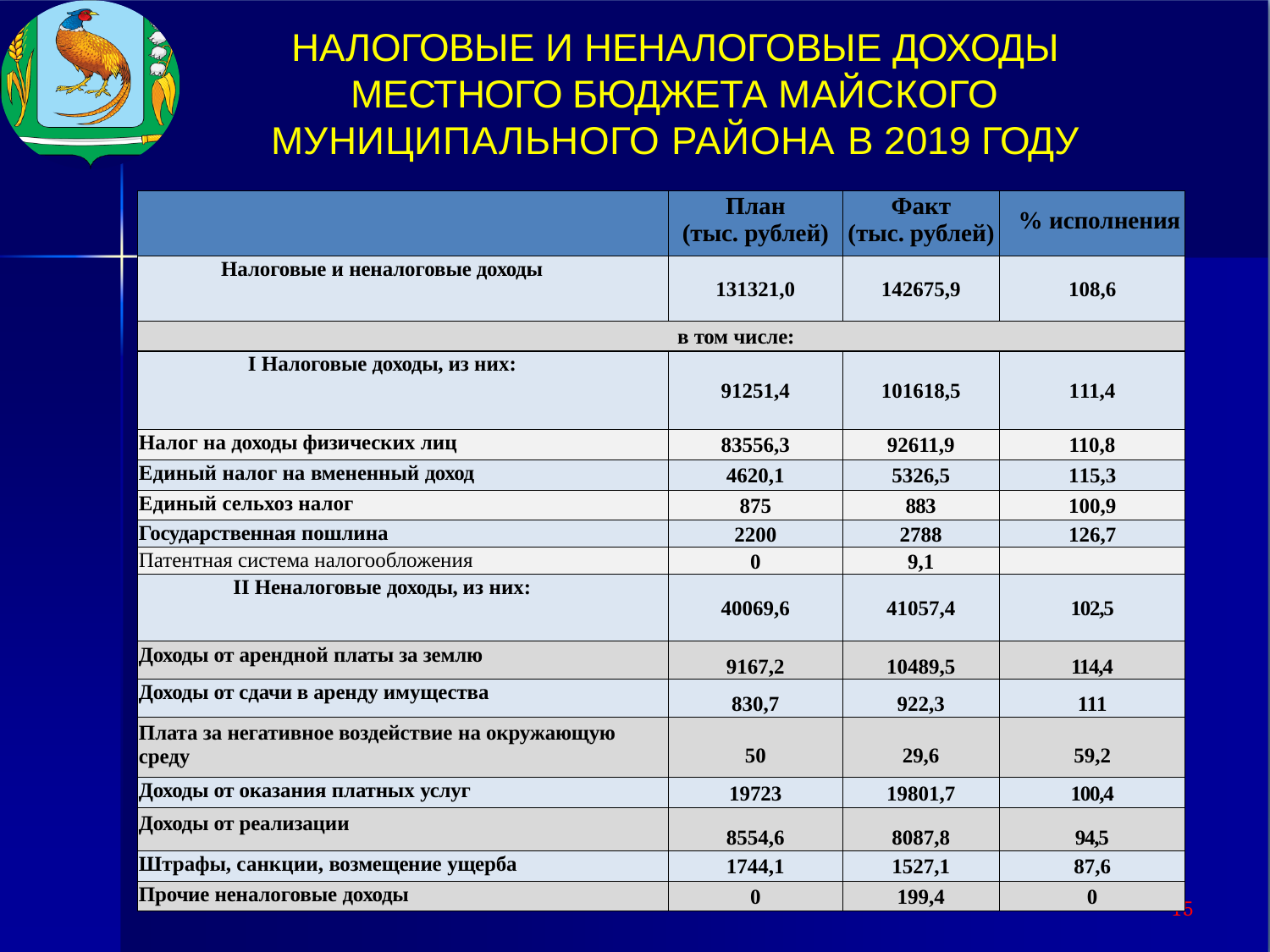

НАЛОГОВЫЕ И НЕНАЛОГОВЫЕ ДОХОДЫ МЕСТНОГО БЮДЖЕТА МАЙСКОГО МУНИЦИПАЛЬНОГО РАЙОНА В 2019 ГОДУ

|  | План (тыс. рублей) | Факт (тыс. рублей) | % исполнения |
| --- | --- | --- | --- |
| Налоговые и неналоговые доходы | 131321,0 | 142675,9 | 108,6 |
| в том числе: |  |  |  |
| I Налоговые доходы, из них: | 91251,4 | 101618,5 | 111,4 |
| Налог на доходы физических лиц | 83556,3 | 92611,9 | 110,8 |
| Единый налог на вмененный доход | 4620,1 | 5326,5 | 115,3 |
| Единый сельхоз налог | 875 | 883 | 100,9 |
| Государственная пошлина | 2200 | 2788 | 126,7 |
| Патентная система налогообложения | 0 | 9,1 |  |
| II Неналоговые доходы, из них: | 40069,6 | 41057,4 | 102,5 |
| Доходы от арендной платы за землю | 9167,2 | 10489,5 | 114,4 |
| Доходы от сдачи в аренду имущества | 830,7 | 922,3 | 111 |
| Плата за негативное воздействие на окружающую среду | 50 | 29,6 | 59,2 |
| Доходы от оказания платных услуг | 19723 | 19801,7 | 100,4 |
| Доходы от реализации | 8554,6 | 8087,8 | 94,5 |
| Штрафы, санкции, возмещение ущерба | 1744,1 | 1527,1 | 87,6 |
| Прочие неналоговые доходы | 0 | 199,4 | 0 |

15